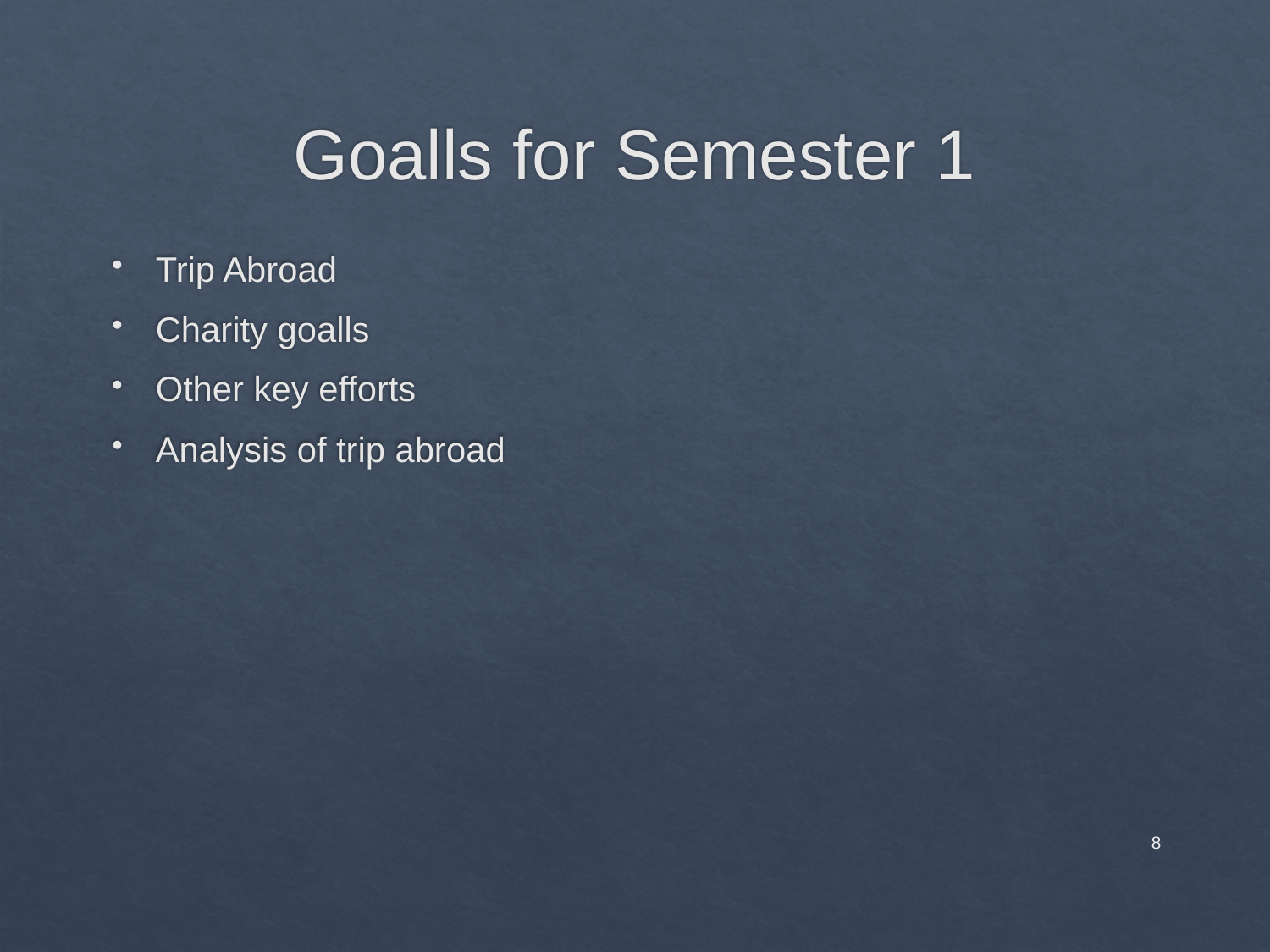

# Goalls for Semester 1
Trip Abroad
Charity goalls
Other key efforts
Analysis of trip abroad
8